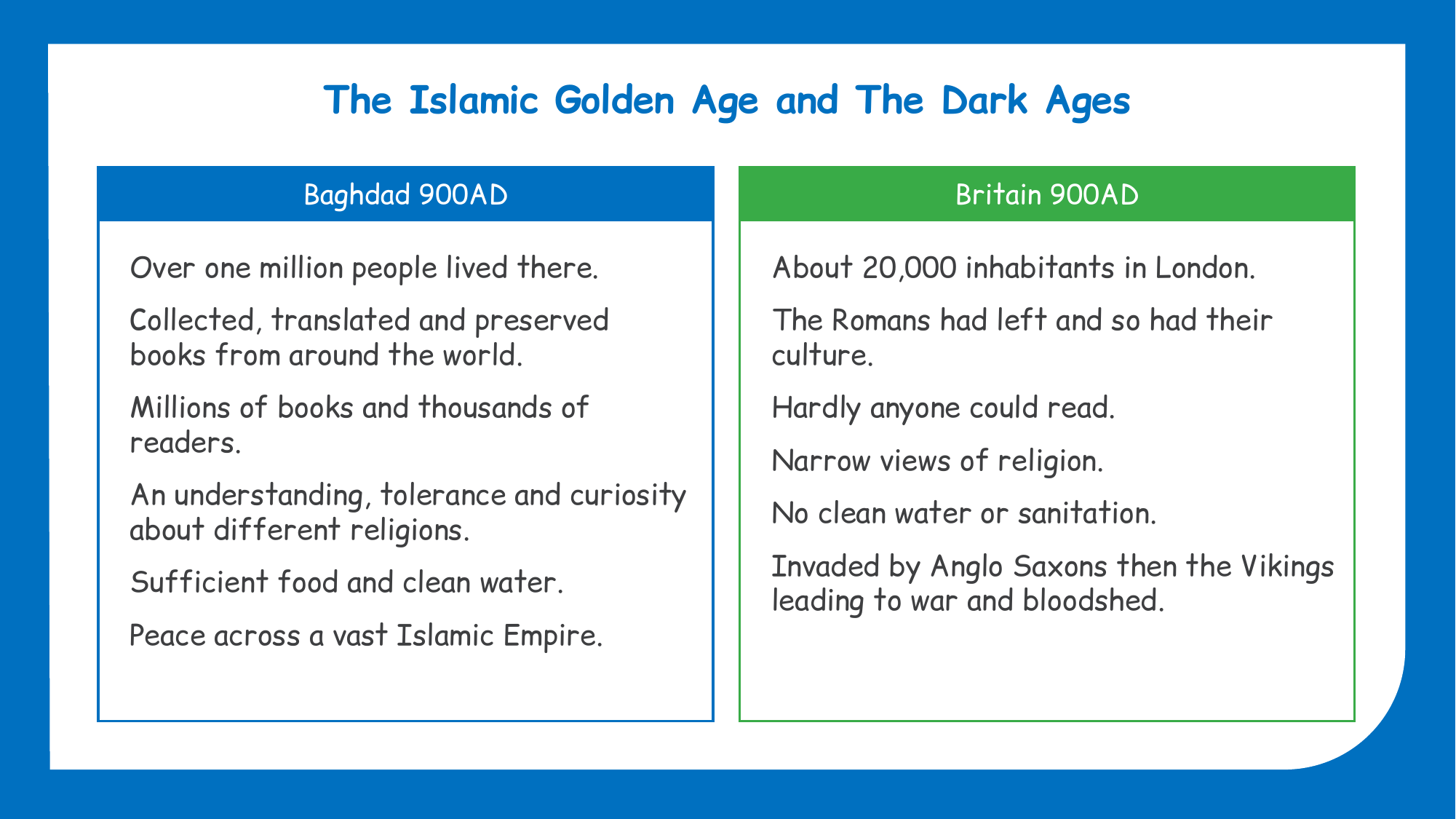

The Islamic Golden Age and The Dark Ages
Baghdad 900AD
Britain 900AD

Over one million people lived there.
Collected, translated and preserved books from around the world.
Millions of books and thousands of readers.
An understanding, tolerance and curiosity about different religions.
Sufficient food and clean water.
Peace across a vast Islamic Empire.
About 20,000 inhabitants in London.
The Romans had left and so had their culture.
Hardly anyone could read.
Narrow views of religion.
No clean water or sanitation.
Invaded by Anglo Saxons then the Vikings leading to war and bloodshed.